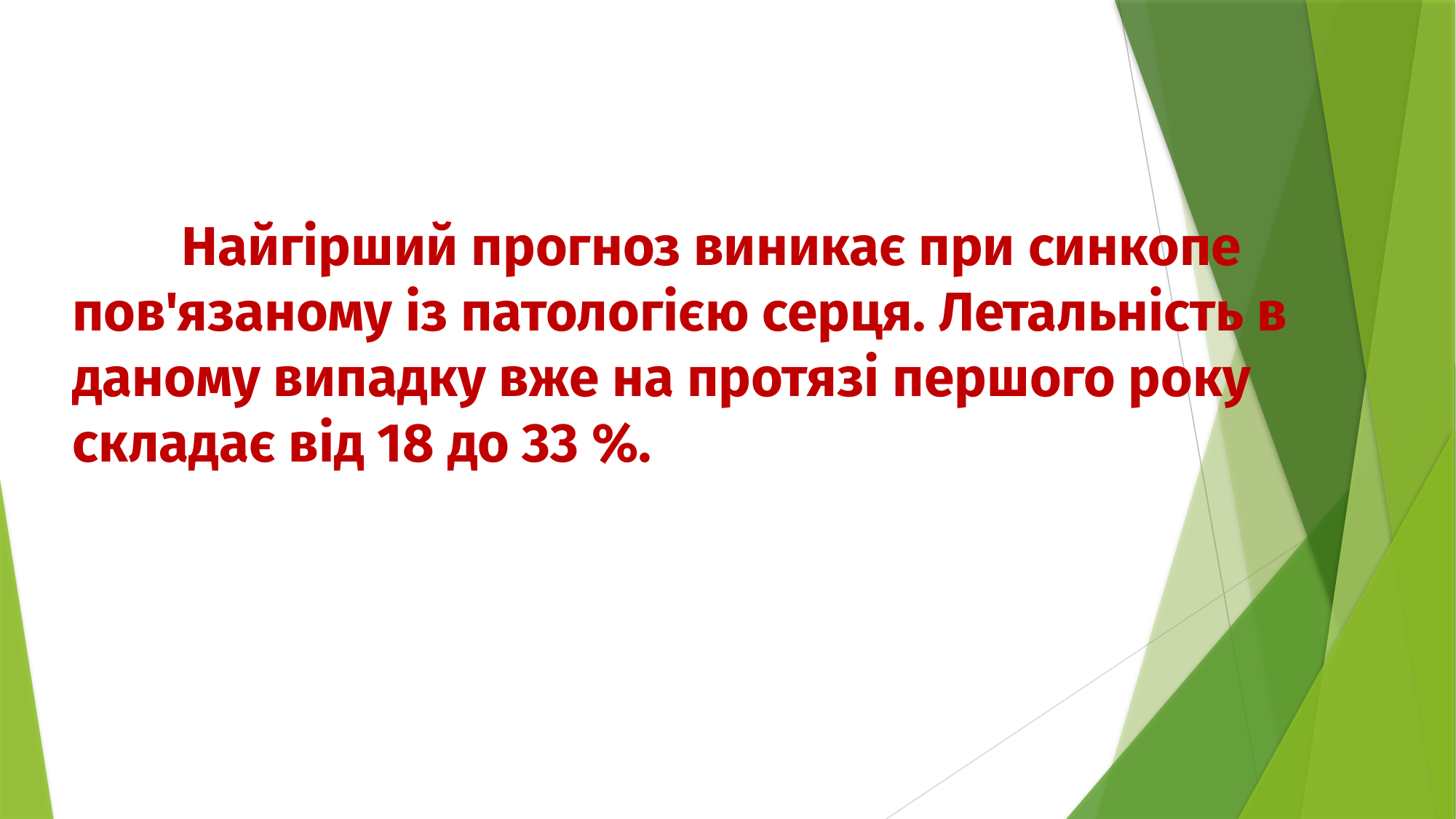

# Найгірший прогноз виникає при синкопе пов'язаному із патологією серця. Летальність в даному випадку вже на протязі першого року складає від 18 до 33 %.